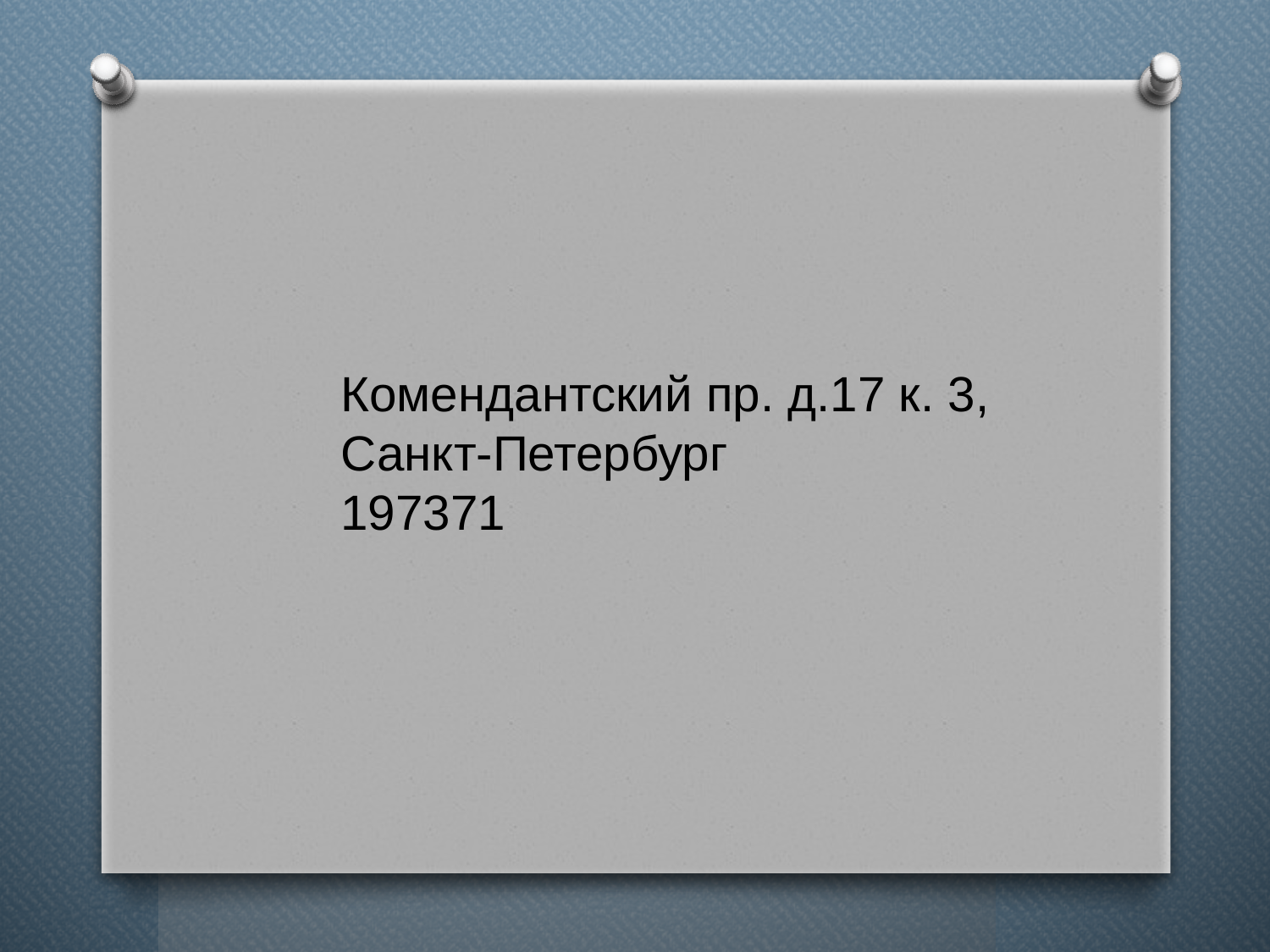

Комендантский пр. д.17 к. 3,
Санкт-Петербург
197371